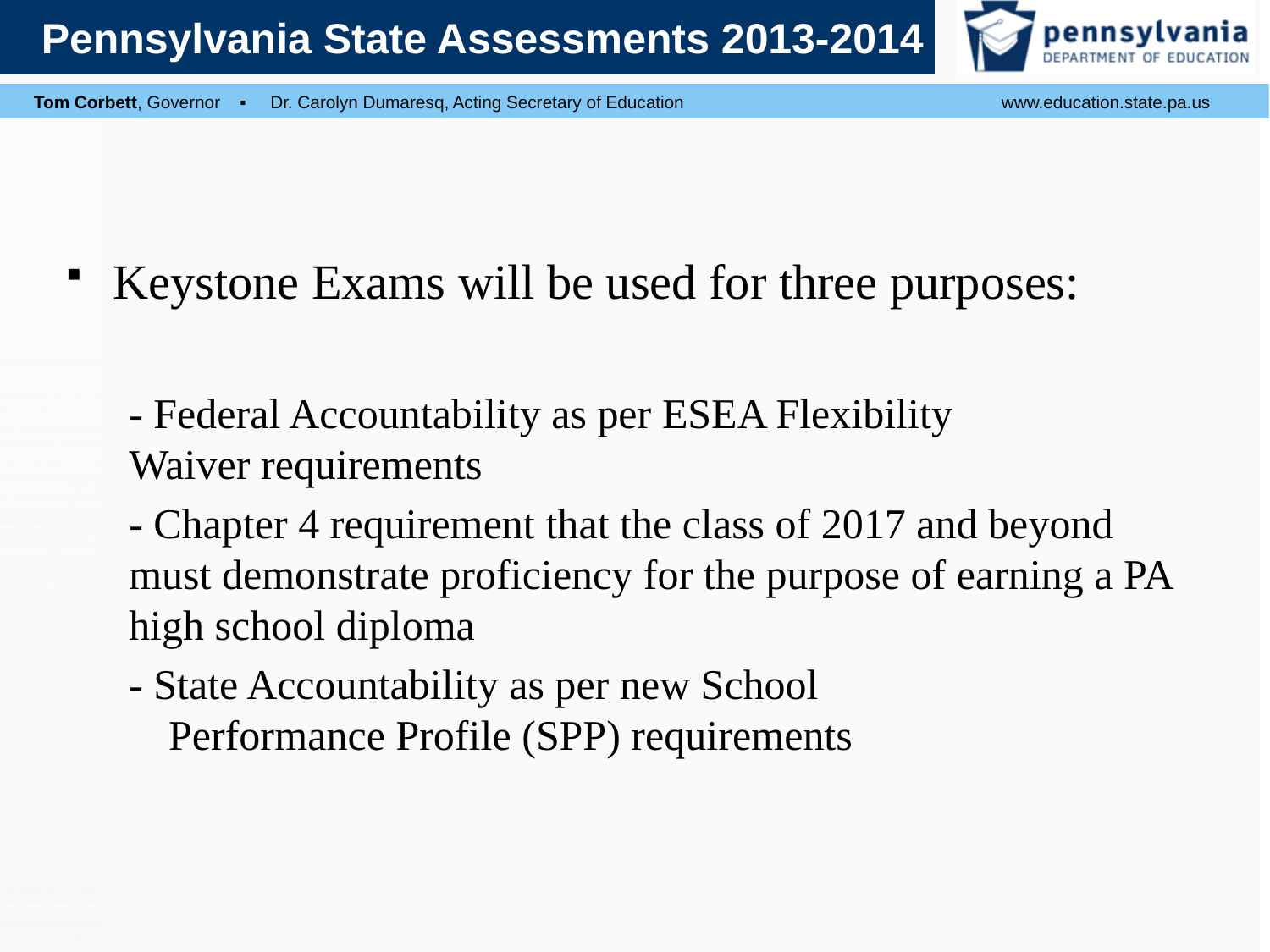

# Keystone Exams will be used for three purposes:

- Federal Accountability as per ESEA Flexibility 	      	Waiver requirements
- Chapter 4 requirement that the class of 2017 and beyond must demonstrate proficiency for the purpose of earning a PA high school diploma
- State Accountability as per new School 	   	Performance Profile (SPP) requirements